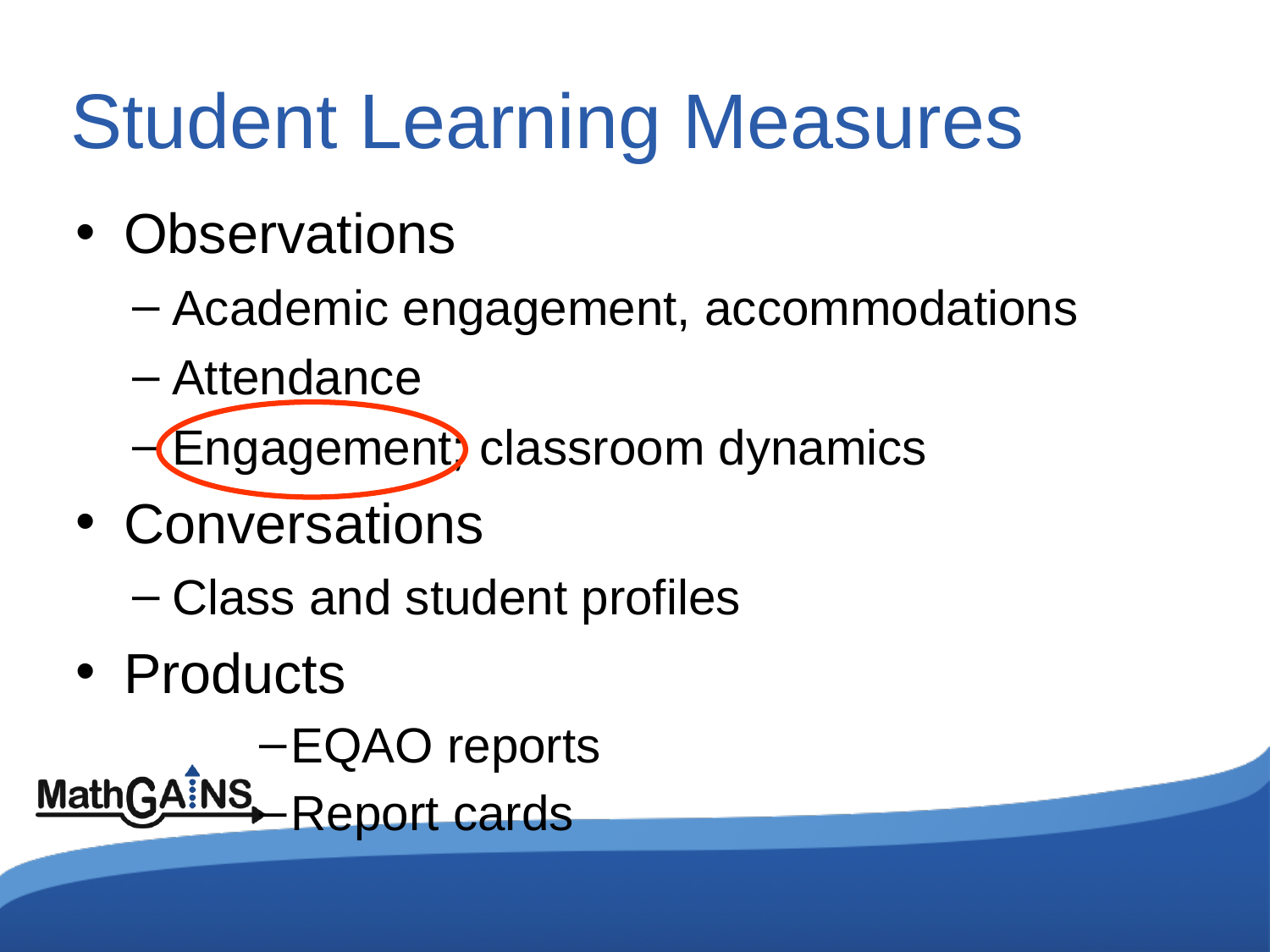

# Student Learning Measures
Observations
Academic engagement, accommodations
Attendance
Engagement; classroom dynamics
Conversations
Class and student profiles
Products
EQAO reports
Report cards